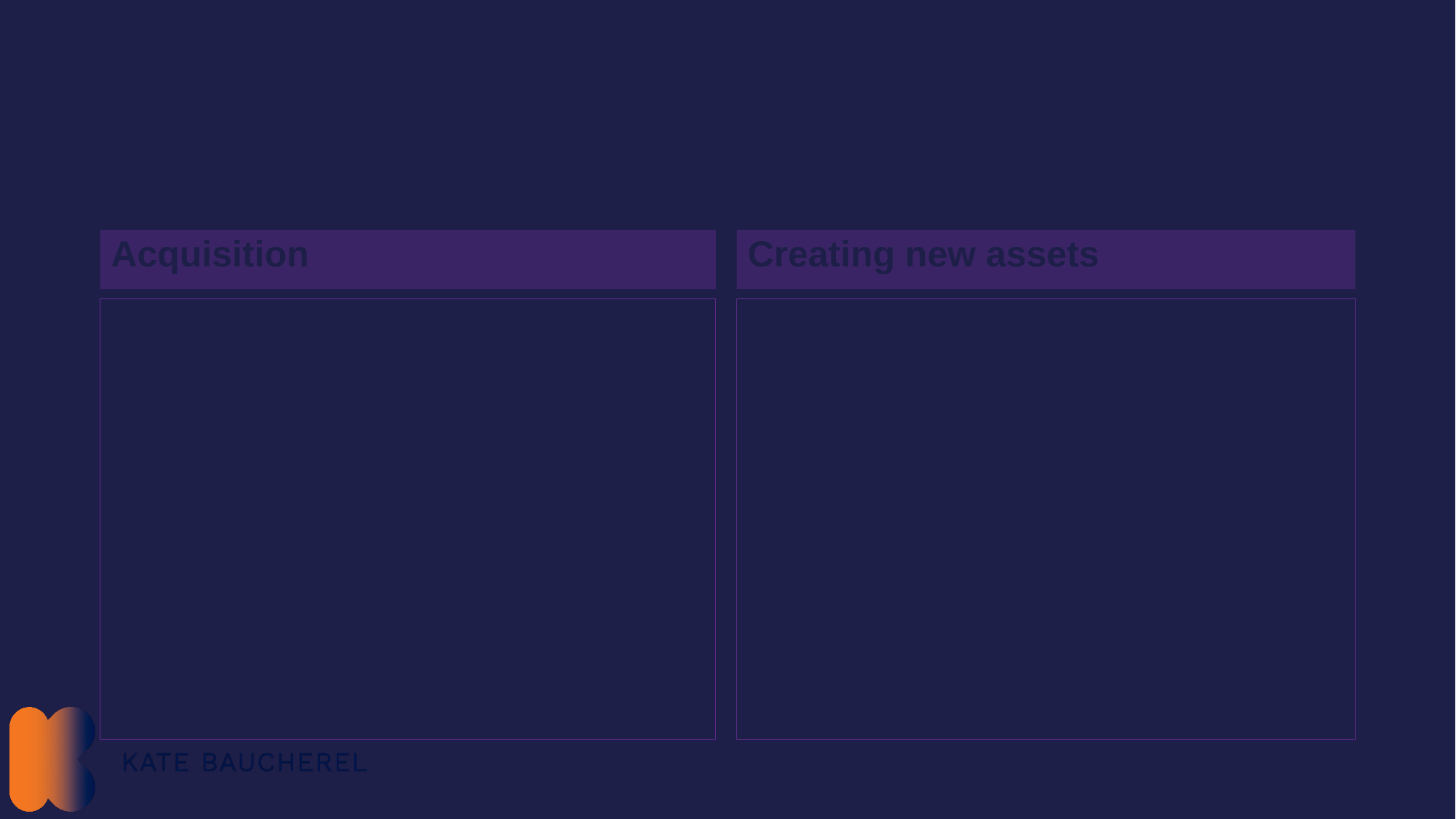

# Where do people acquire cryptoassets?
Creating new assets
Acquisition
Buy through an exchange or marketplace
Receive in consideration for goods and services
Payment from an employer
AirDrops of new tokens to existing holders of the same or another related token.

Mining (on a Proof of Work blockchain)
Staking (on a Proof of Stake blockchain)
Minting (creation of a new NFT)
Creation of assets through smart contracts e.g. breeding new game characters in Cryptokitties or Axie Infinity